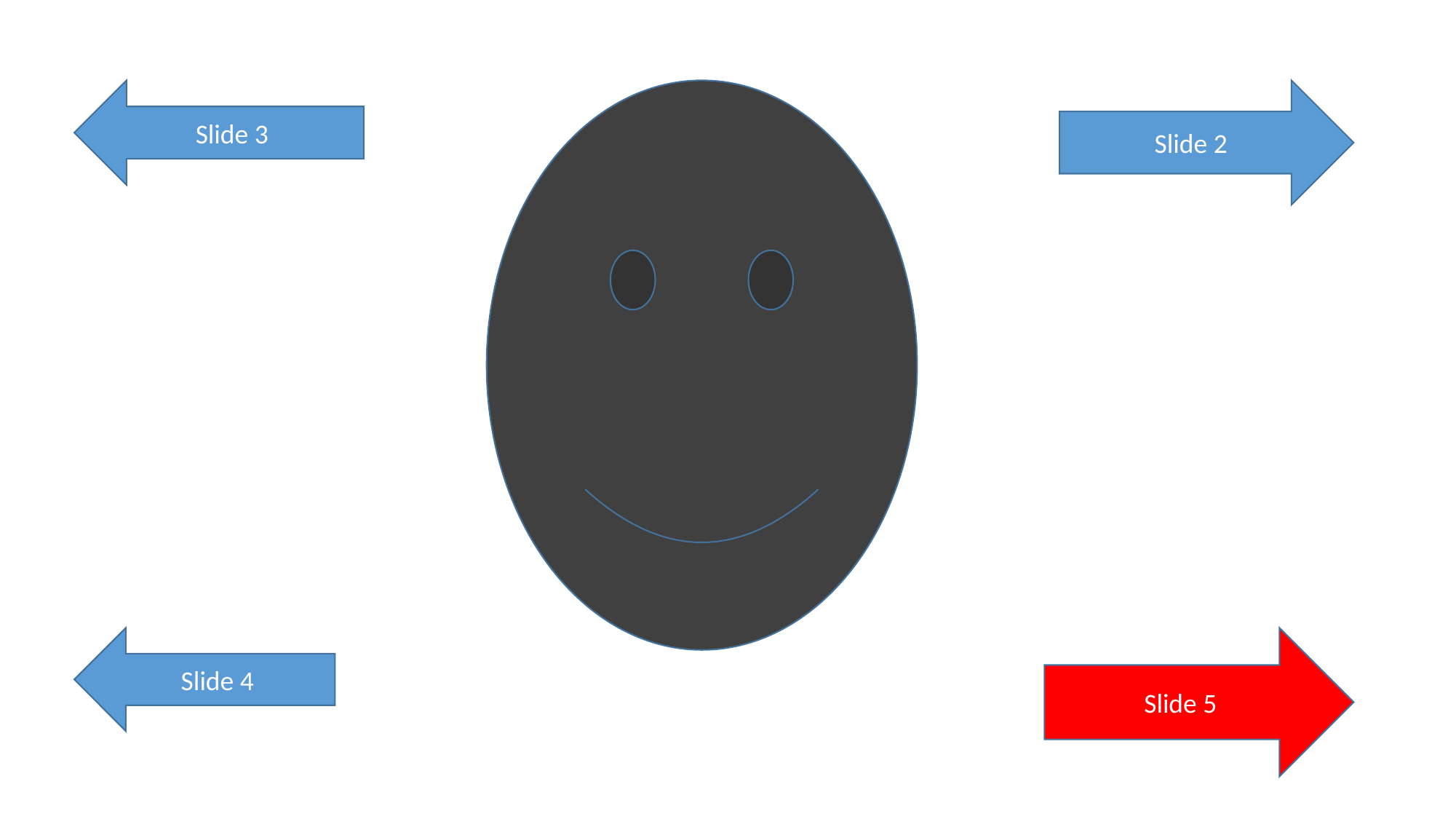

Slide 3

Slide 2
Slide 4
Slide 5